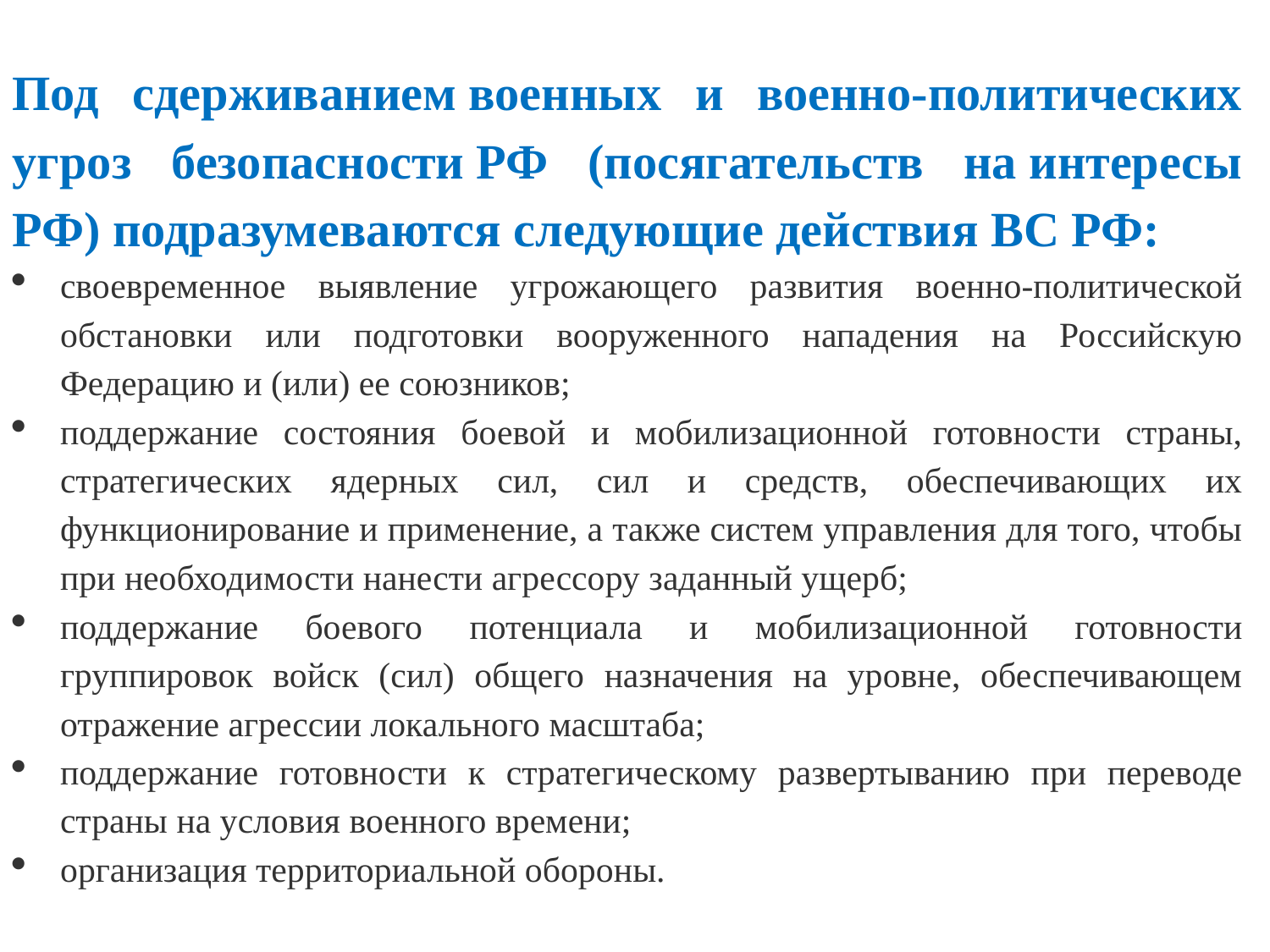

Под сдерживанием военных и военно-политических угроз безопасности РФ (посягательств на интересы РФ) подразумеваются следующие действия ВС РФ:
своевременное выявление угрожающего развития военно-политической обстановки или подготовки вооруженного нападения на Российскую Федерацию и (или) ее союзников;
поддержание состояния боевой и мобилизационной готовности страны, стратегических ядерных сил, сил и средств, обеспечивающих их функционирование и применение, а также систем управления для того, чтобы при необходимости нанести агрессору заданный ущерб;
поддержание боевого потенциала и мобилизационной готовности группировок войск (сил) общего назначения на уровне, обеспечивающем отражение агрессии локального масштаба;
поддержание готовности к стратегическому развертыванию при переводе страны на условия военного времени;
организация территориальной обороны.